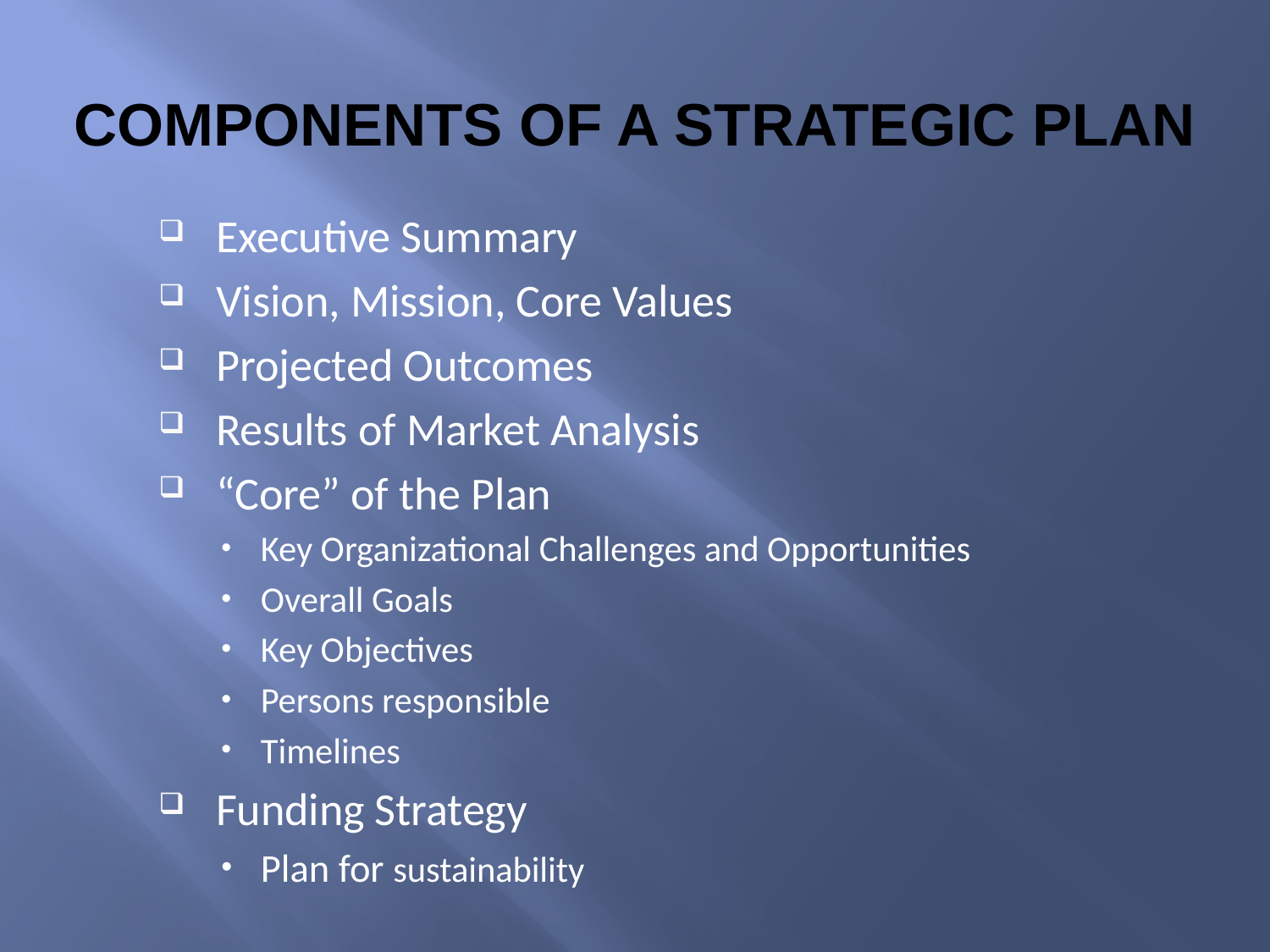

# COMPONENTS OF A STRATEGIC PLAN
Executive Summary
Vision, Mission, Core Values
Projected Outcomes
Results of Market Analysis
“Core” of the Plan
Key Organizational Challenges and Opportunities
Overall Goals
Key Objectives
Persons responsible
Timelines
Funding Strategy
Plan for sustainability